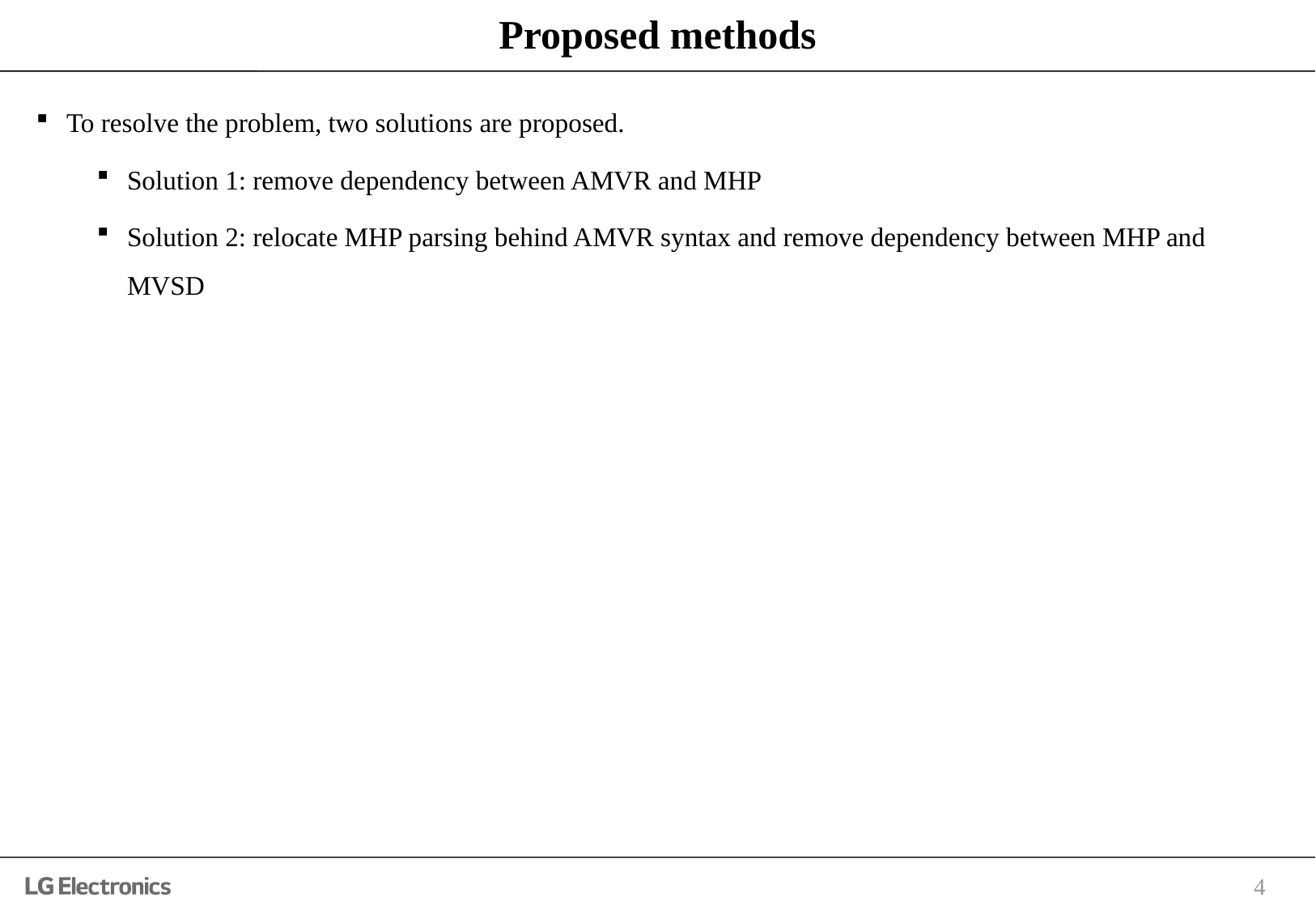

# Proposed methods
To resolve the problem, two solutions are proposed.
Solution 1: remove dependency between AMVR and MHP
Solution 2: relocate MHP parsing behind AMVR syntax and remove dependency between MHP and MVSD

4